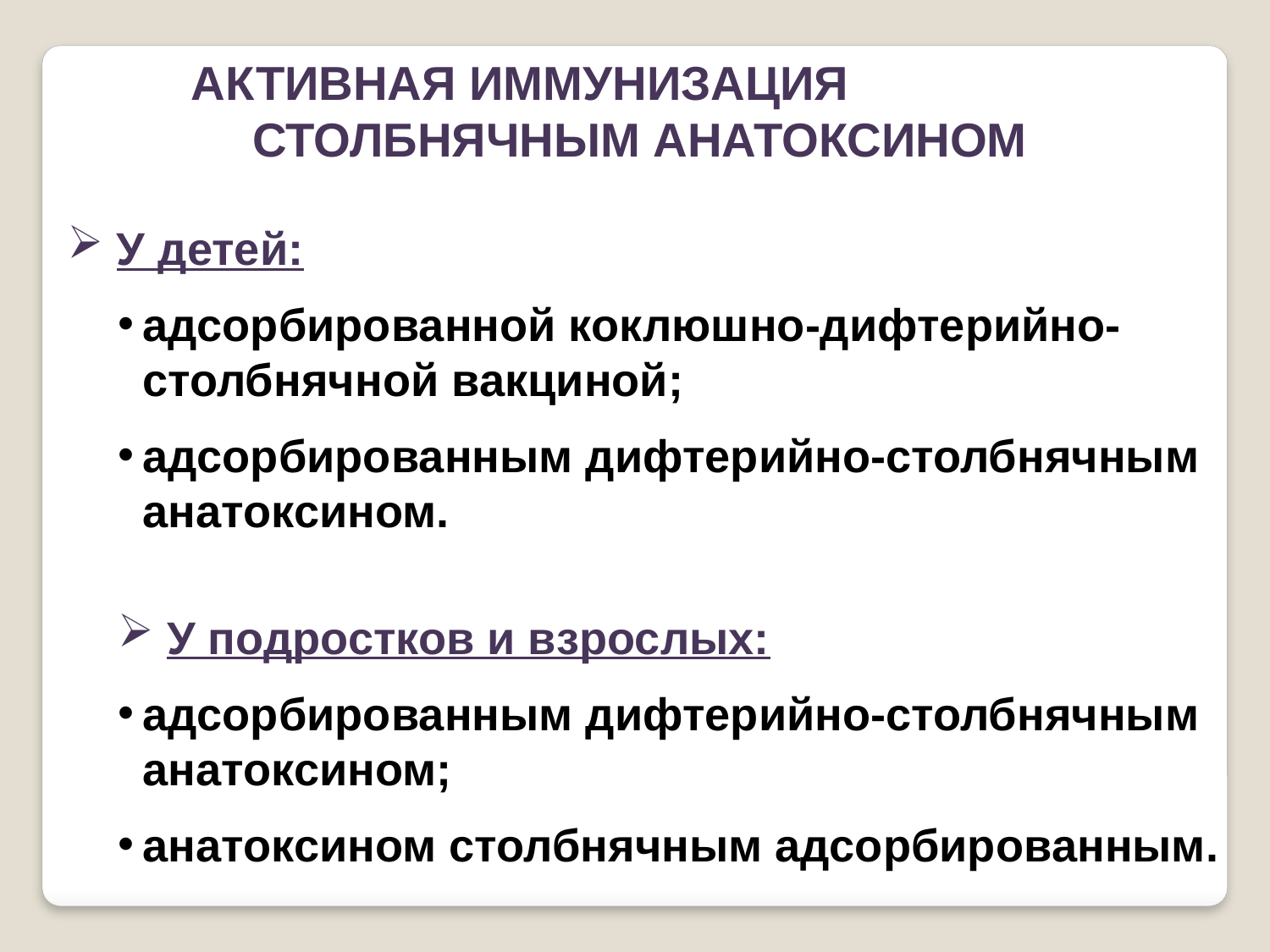

АКТИВНАЯ ИММУНИЗАЦИЯ                   СТОЛБНЯЧНЫМ АНАТОКСИНОМ
 У детей:
адсорбированной коклюшно-дифтерийно-столбнячной вакциной;
адсорбированным дифтерийно-столбнячным анатоксином.

 У подростков и взрослых:
адсорбированным дифтерийно-столбнячным анатоксином;
анатоксином столбнячным адсорбированным.